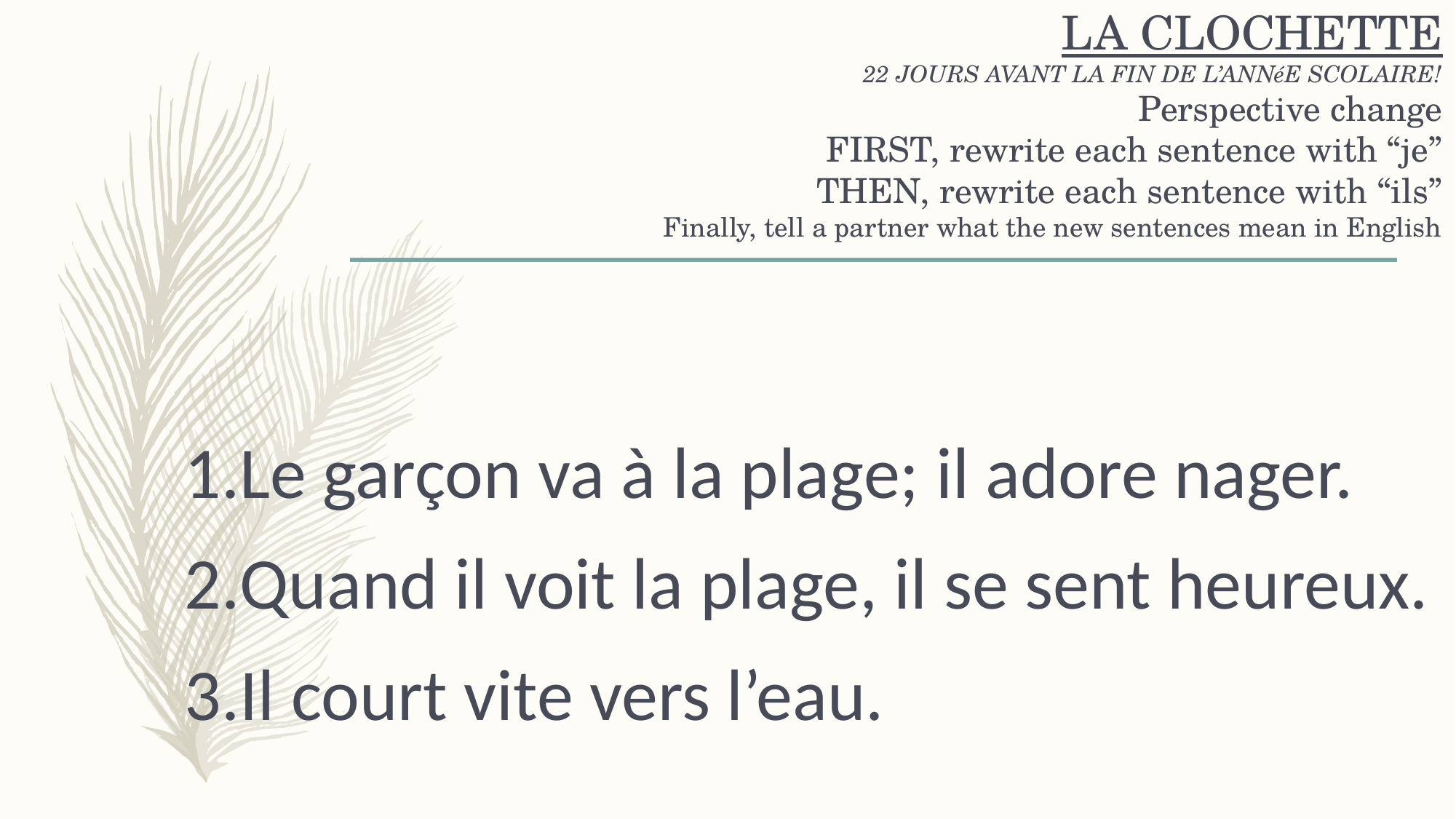

# LA CLOCHETTE 22 JOURS AVANT LA FIN DE L’ANNéE SCOLAIRE! Perspective change FIRST, rewrite each sentence with “je” THEN, rewrite each sentence with “ils” Finally, tell a partner what the new sentences mean in English
Le garçon va à la plage; il adore nager.
Quand il voit la plage, il se sent heureux.
Il court vite vers l’eau.